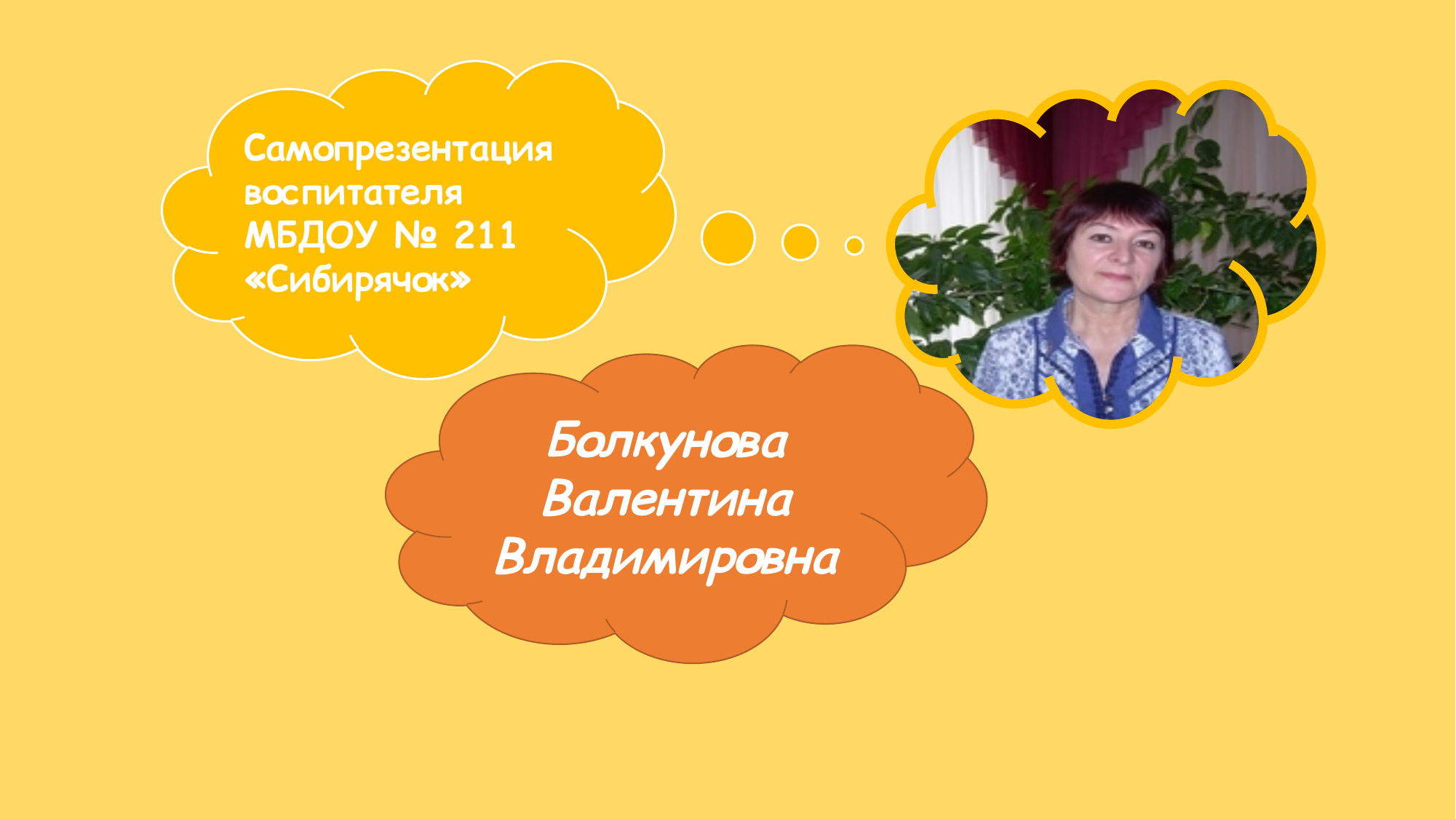

Самопрезентация воспитателя МБДОУ № 211 «Сибирячок»

Болкунова Валентина Владимировна